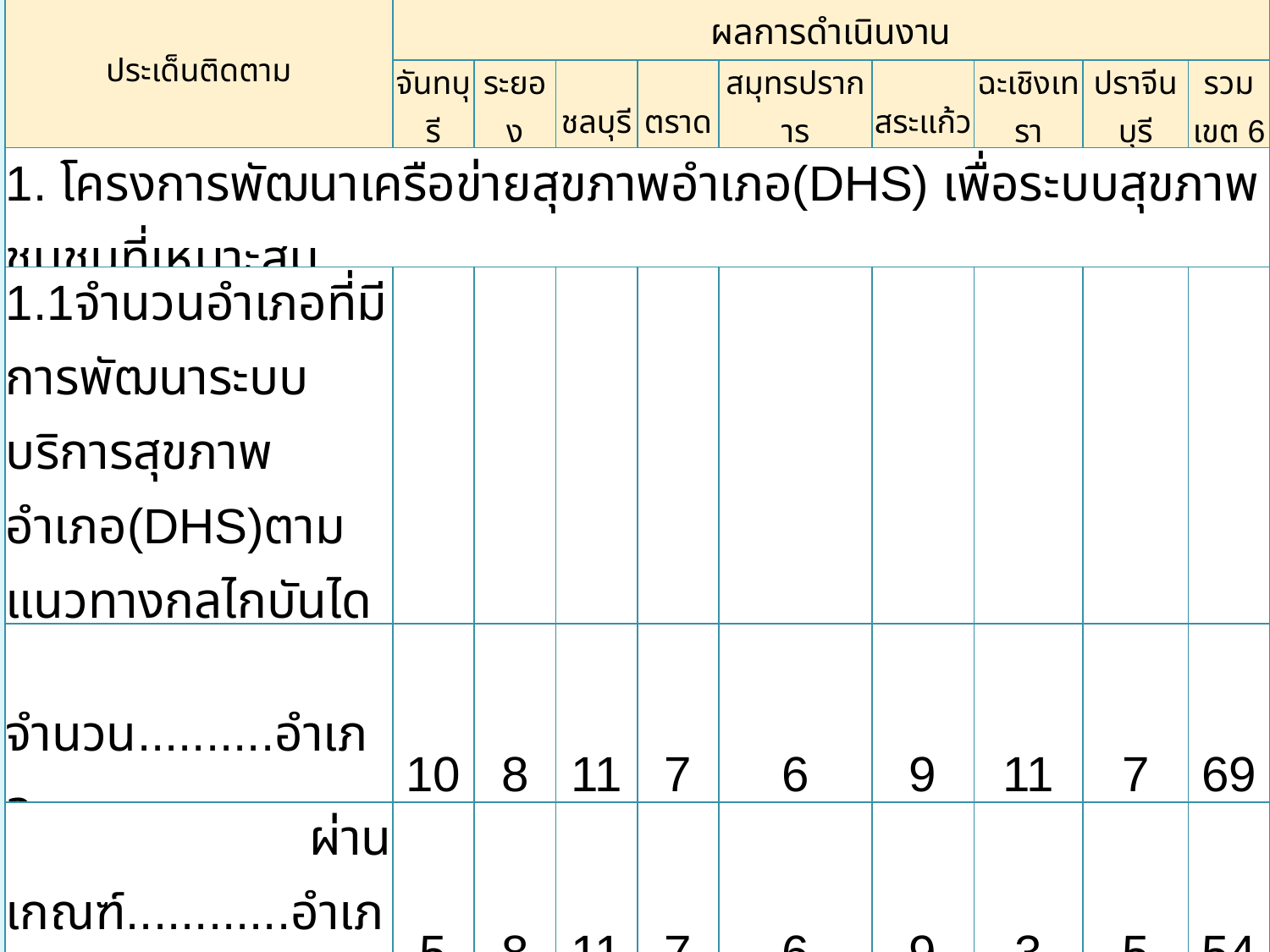

ผลการพัฒนาเครือข่ายสุขภาพอำเภอ(DHS) เพื่อระบบสุขภาพของ
    ประชาชาชนที่เหมาะสม(UCARE)ตามบันใด 5 ขั้น
เขตบริการสุขภาพที่ 6 ปี 2557
| ประเด็นติดตาม | ผลการดำเนินงาน |  |  |  |  |  |  |  |  |
| --- | --- | --- | --- | --- | --- | --- | --- | --- | --- |
|  | จันทบุรี | ระยอง | ชลบุรี | ตราด | สมุทรปราการ | สระแก้ว | ฉะเชิงเทรา | ปราจีนบุรี | รวม เขต 6 |
| 1. โครงการพัฒนาเครือข่ายสุขภาพอำเภอ(DHS) เพื่อระบบสุขภาพชุมชนที่เหมาะสม |  |  |  |  |  |  |  |  |  |
| 1.1จำนวนอำเภอที่มีการพัฒนาระบบบริการสุขภาพอำเภอ(DHS)ตามแนวทางกลไกบันได 5 ขั้น |  |  |  |  |  |  |  |  |  |
| จำนวน..........อำเภอ | 10 | 8 | 11 | 7 | 6 | 9 | 11 | 7 | 69 |
| ผ่านเกณฑ์............อำเภอ | 5 | 8 | 11 | 7 | 6 | 9 | 3 | 5 | 54 |
| ไม่ผ่านเกณฑ์.......อำเภอ | 5 | - | - | - | - | - | 8 | 2 | 15 |
| 1.2ตำบลจัดการสุขภาพดีวิสาหกิจชุมชนยั่งยืน จำนวน...........ตำบล (เป้าหมาย) | 50 | 18 | 33 | 14 | 50 | 27 | 33 | 21 | 196 |
| 1.3ผลงานODOP จำนวน........ผลงาน | 10 | 8 | 11 | 7 | 6 | 6 | 11 | 7 | 62 |